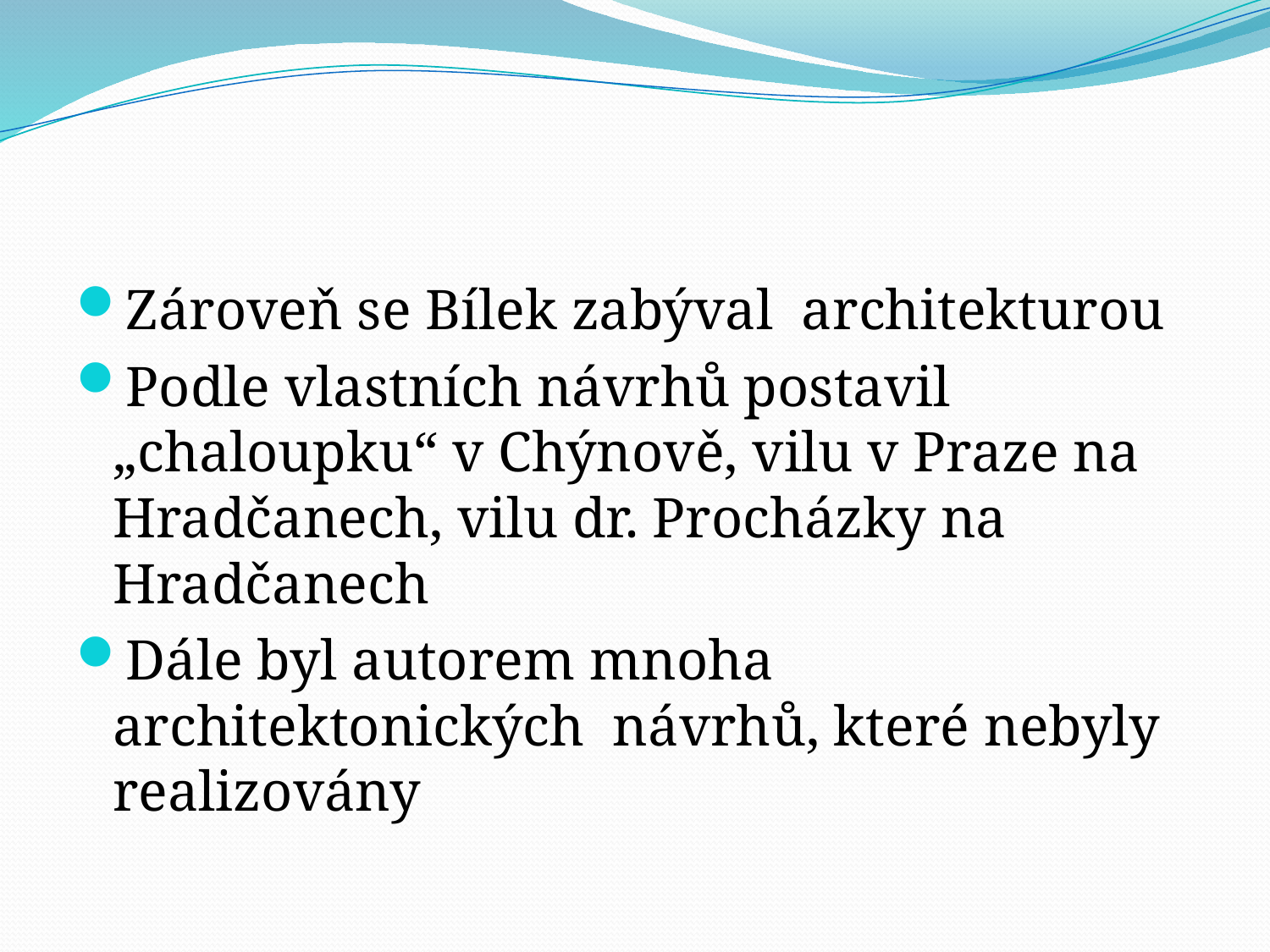

#
Zároveň se Bílek zabýval  architekturou
Podle vlastních návrhů postavil „chaloupku“ v Chýnově, vilu v Praze na Hradčanech, vilu dr. Procházky na Hradčanech
Dále byl autorem mnoha architektonických  návrhů, které nebyly realizovány